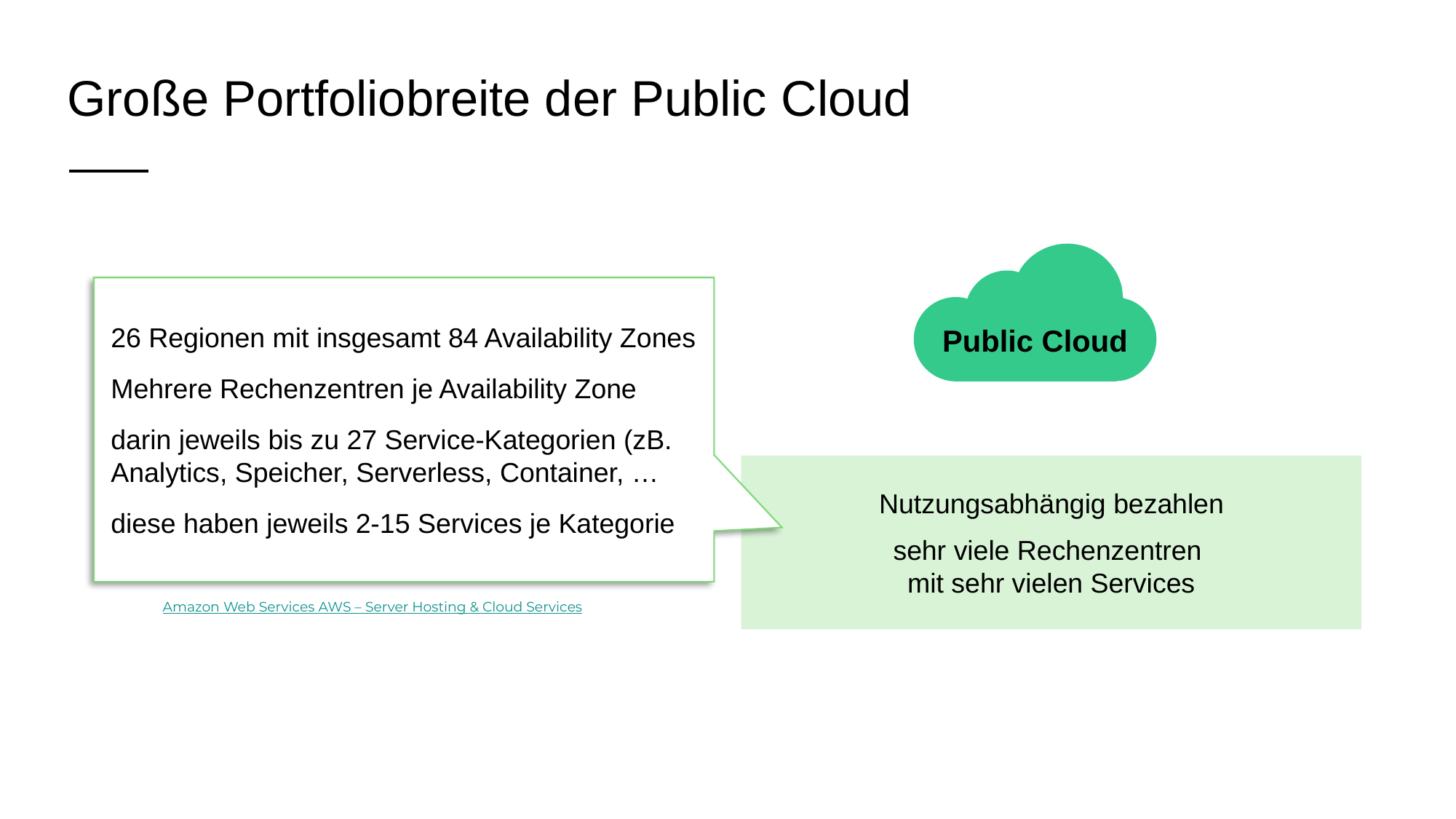

# Große Portfoliobreite der Public Cloud

Public Cloud
26 Regionen mit insgesamt 84 Availability Zones
Mehrere Rechenzentren je Availability Zone
darin jeweils bis zu 27 Service-Kategorien (zB. Analytics, Speicher, Serverless, Container, …
diese haben jeweils 2-15 Services je Kategorie
Nutzungsabhängig bezahlen
sehr viele Rechenzentren
mit sehr vielen Services
Amazon Web Services AWS – Server Hosting & Cloud Services